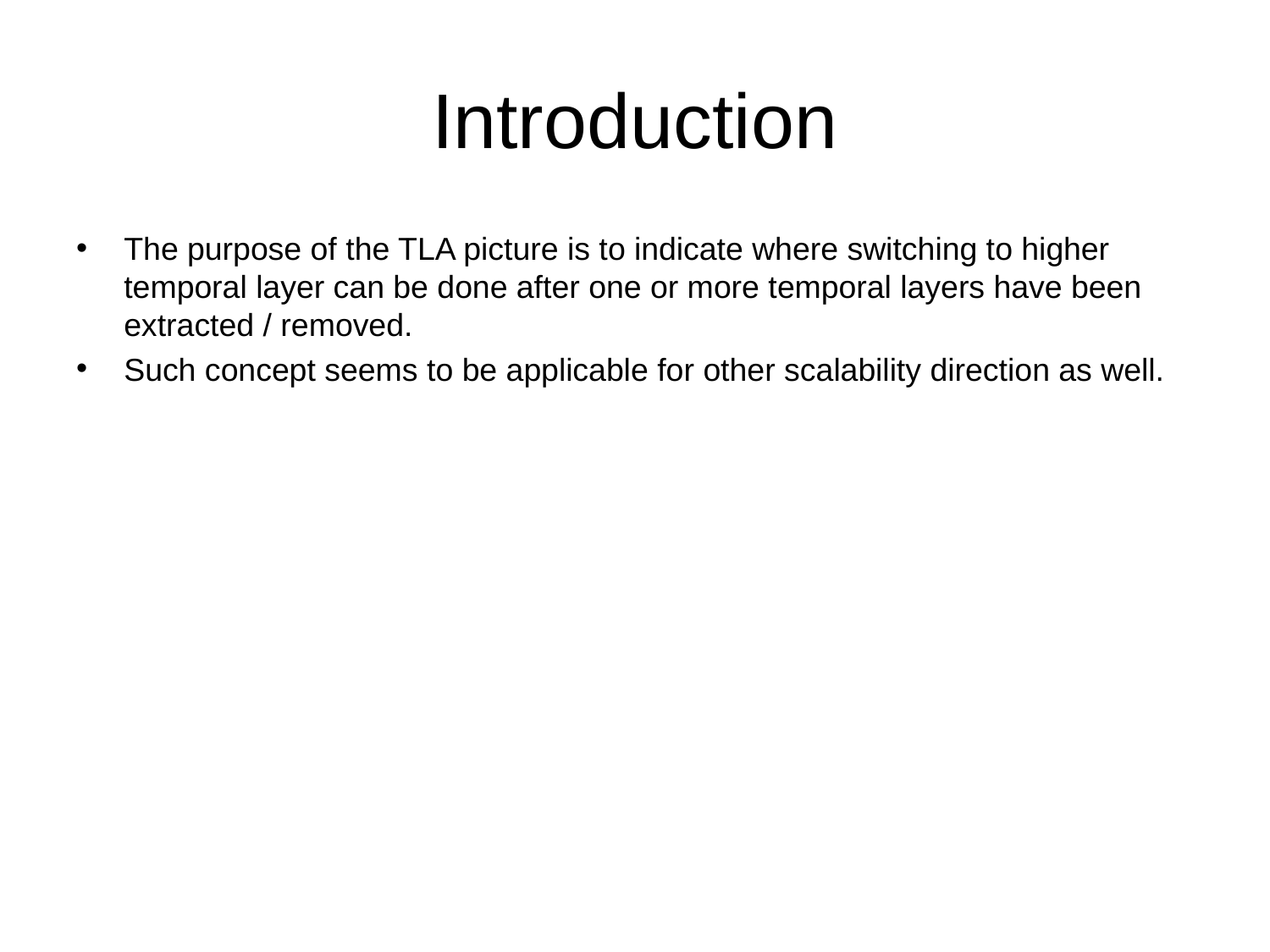

# Introduction
The purpose of the TLA picture is to indicate where switching to higher temporal layer can be done after one or more temporal layers have been extracted / removed.
Such concept seems to be applicable for other scalability direction as well.